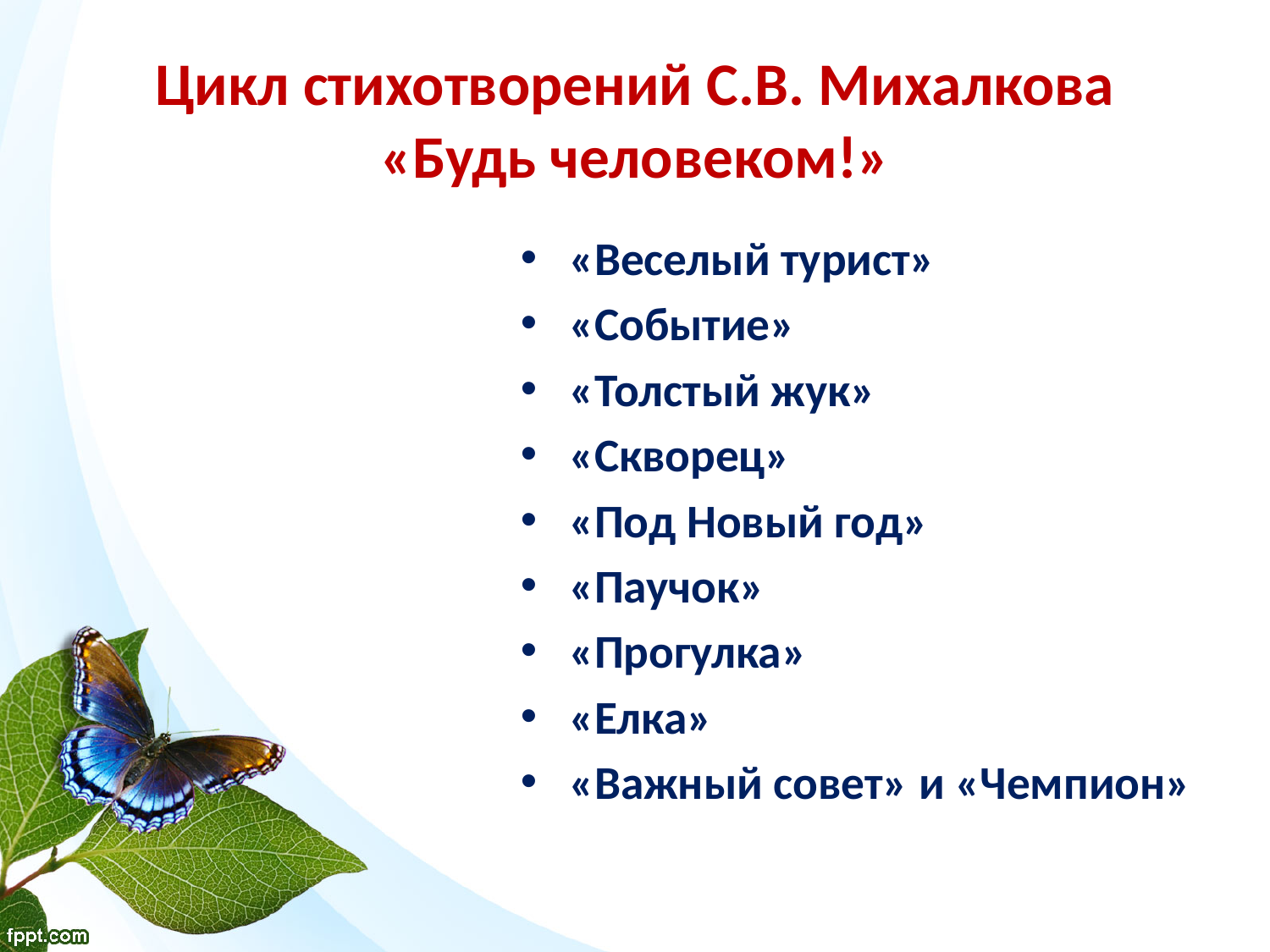

# Цикл стихотворений С.В. Михалкова «Будь человеком!»
«Веселый турист»
«Событие»
«Толстый жук»
«Скворец»
«Под Новый год»
«Паучок»
«Прогулка»
«Елка»
«Важный совет» и «Чемпион»